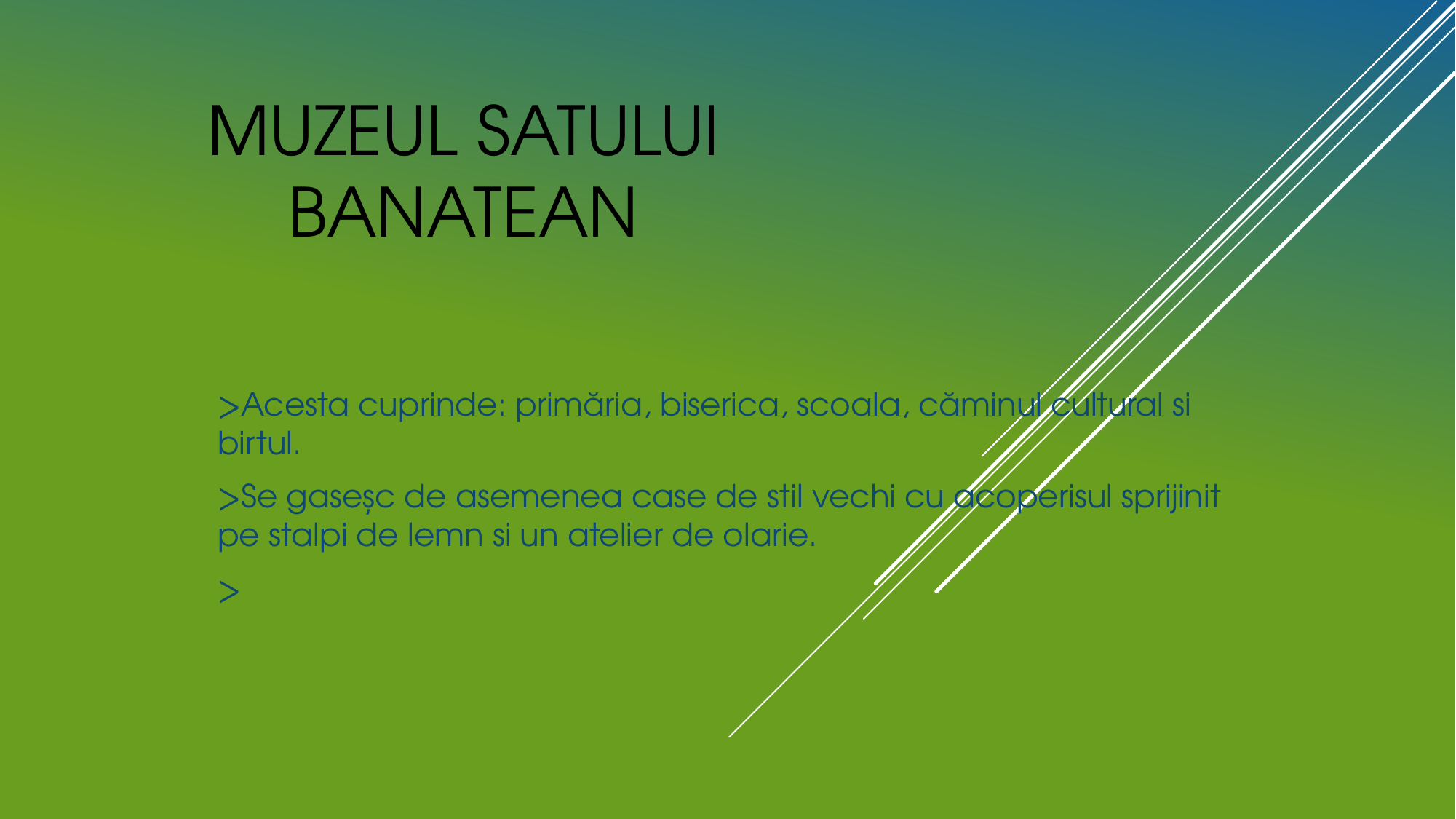

# Muzeul Satului Banatean
>Acesta cuprinde: primăria, biserica, scoala, căminul cultural si birtul.
>Se gaseșc de asemenea case de stil vechi cu acoperisul sprijinit pe stalpi de lemn si un atelier de olarie.
>